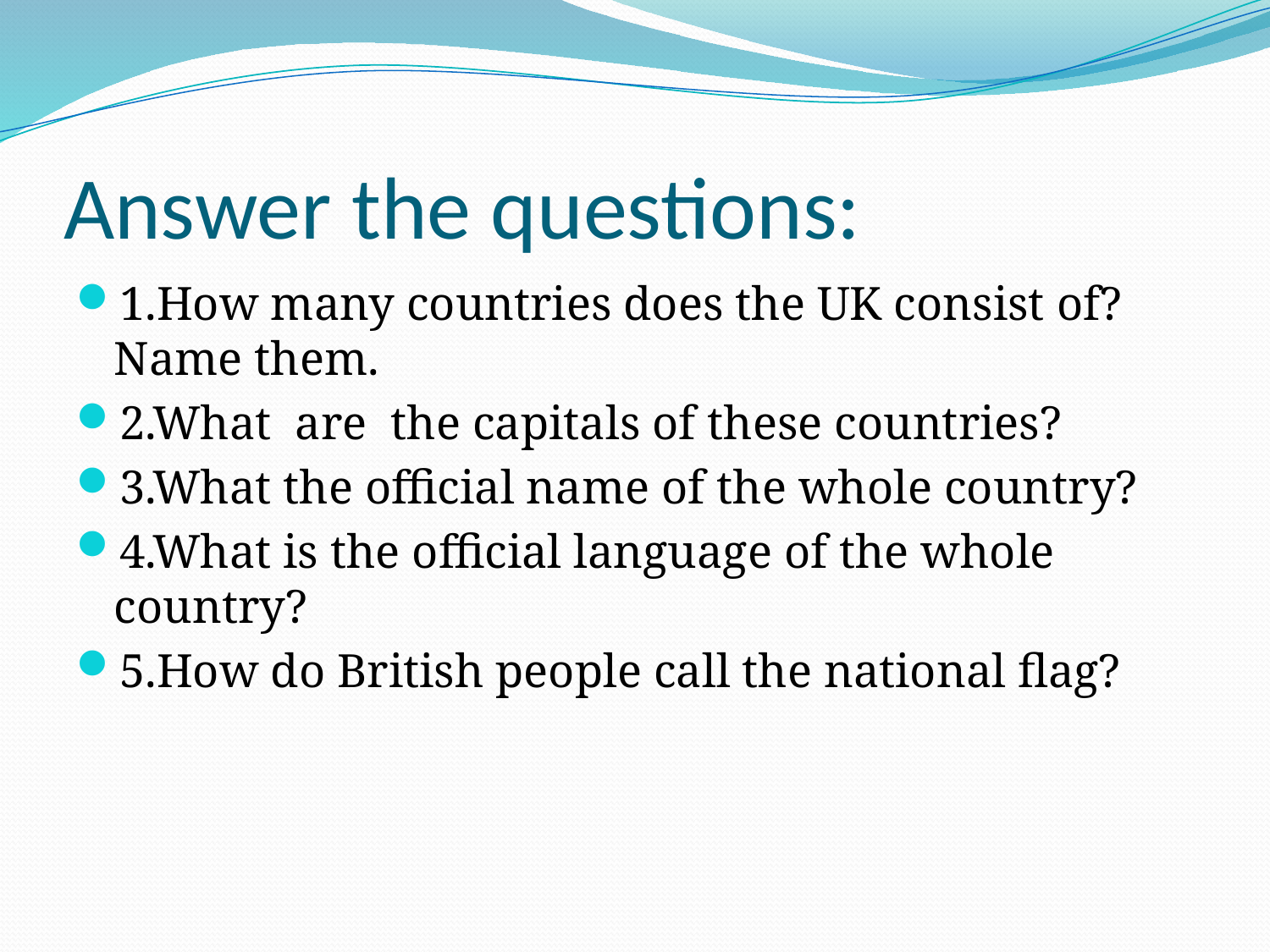

# Answer the questions:
1.How many countries does the UK consist of? Name them.
2.What  are  the capitals of these countries?
3.What the official name of the whole country?
4.What is the official language of the whole country?
5.How do British people call the national flag?